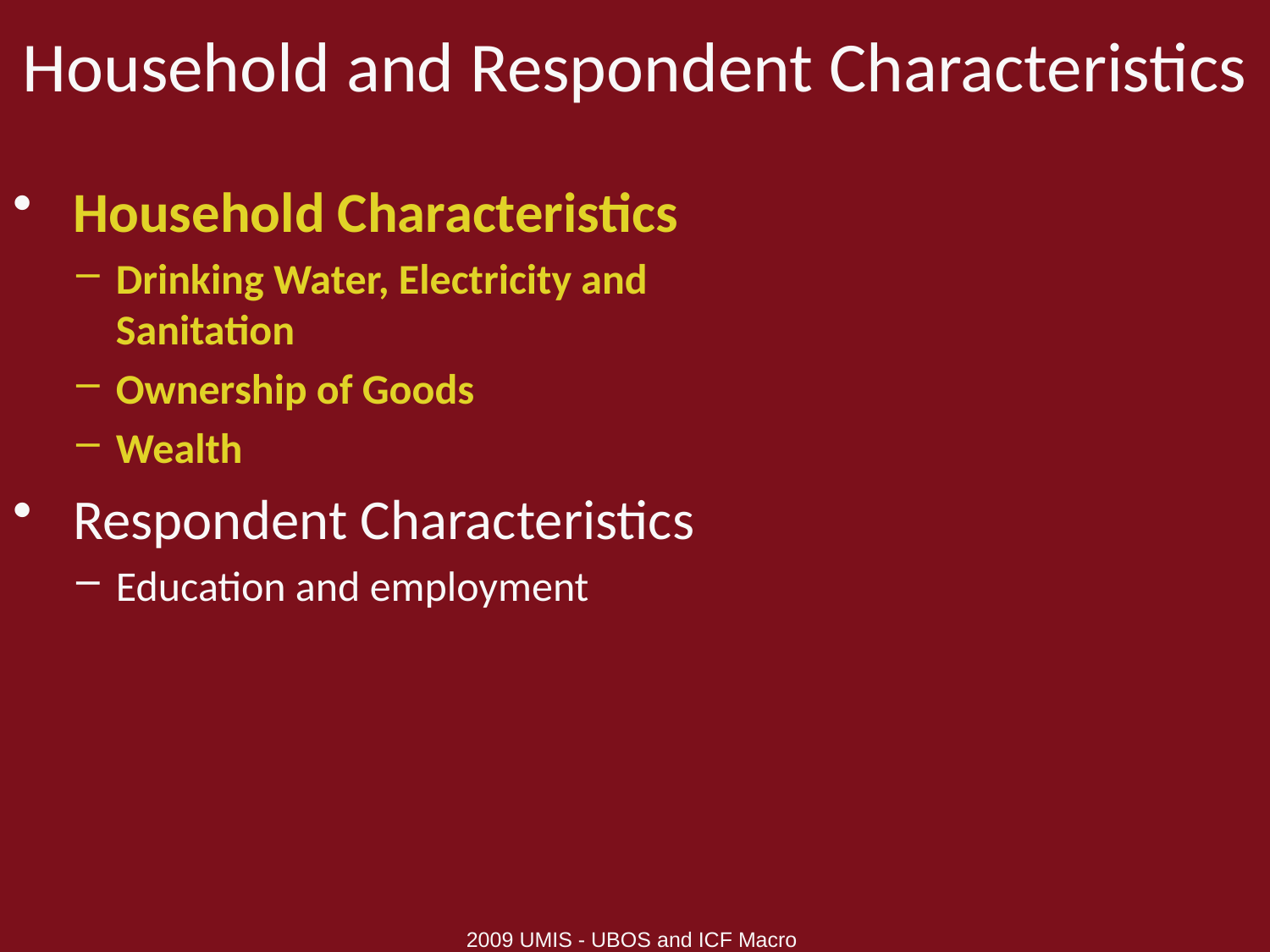

# Household and Respondent Characteristics
 Household Characteristics
Drinking Water, Electricity and Sanitation
Ownership of Goods
Wealth
 Respondent Characteristics
Education and employment
2009 UMIS - UBOS and ICF Macro